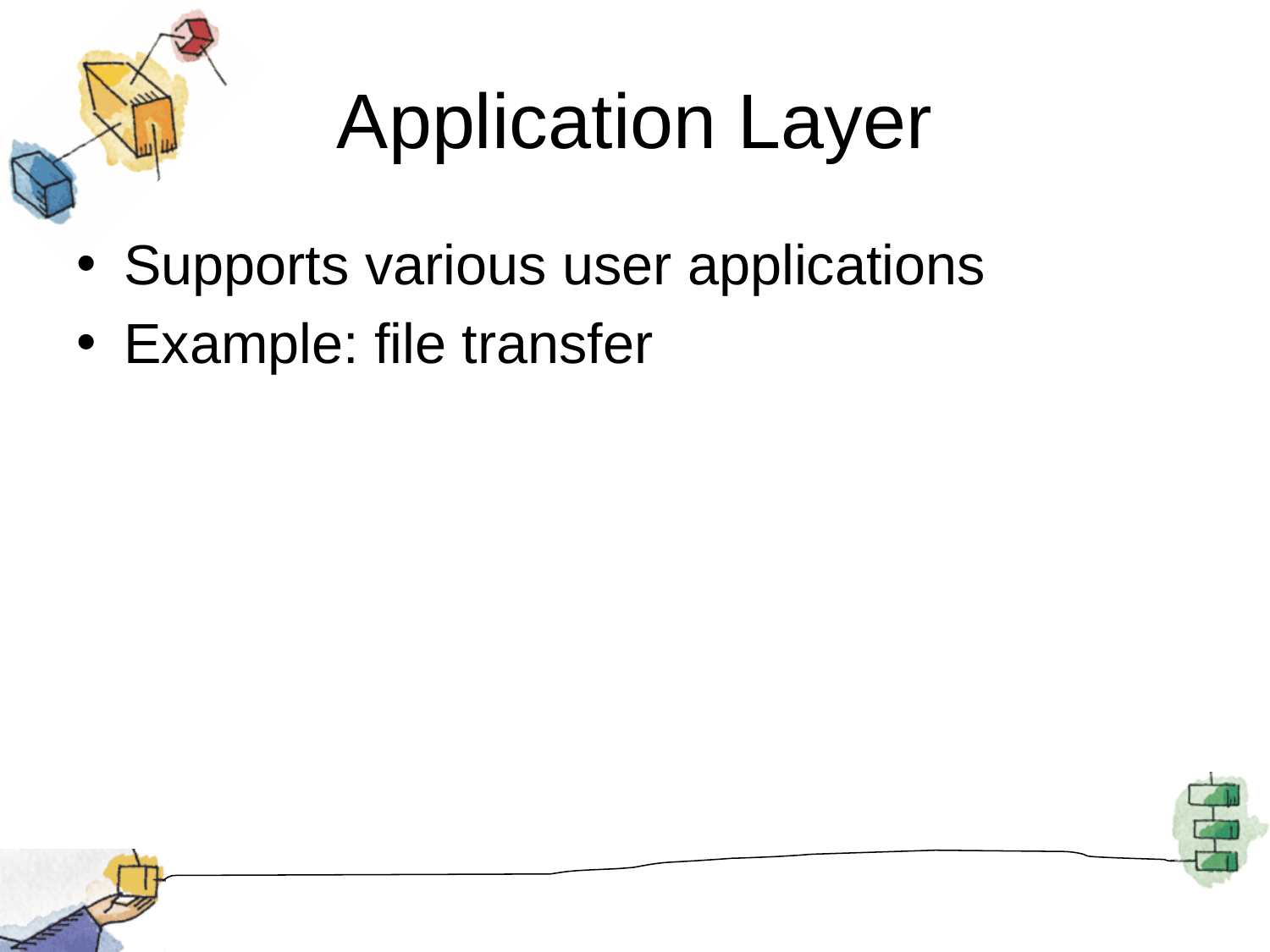

# Application Layer
Supports various user applications
Example: file transfer